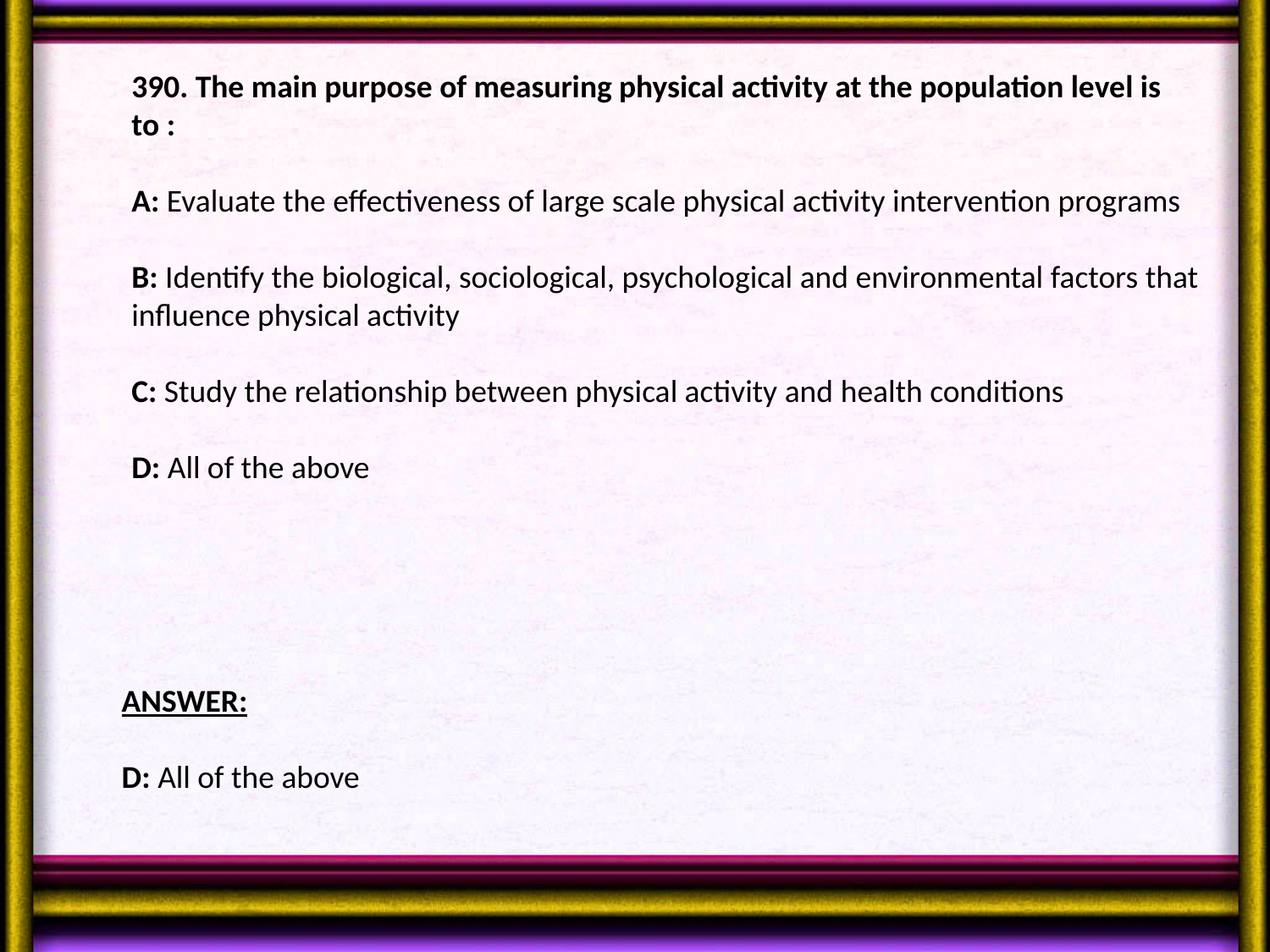

390. The main purpose of measuring physical activity at the population level is to :

A: Evaluate the effectiveness of large scale physical activity intervention programs
B: Identify the biological, sociological, psychological and environmental factors that influence physical activity
C: Study the relationship between physical activity and health conditions
D: All of the above
ANSWER:

D: All of the above